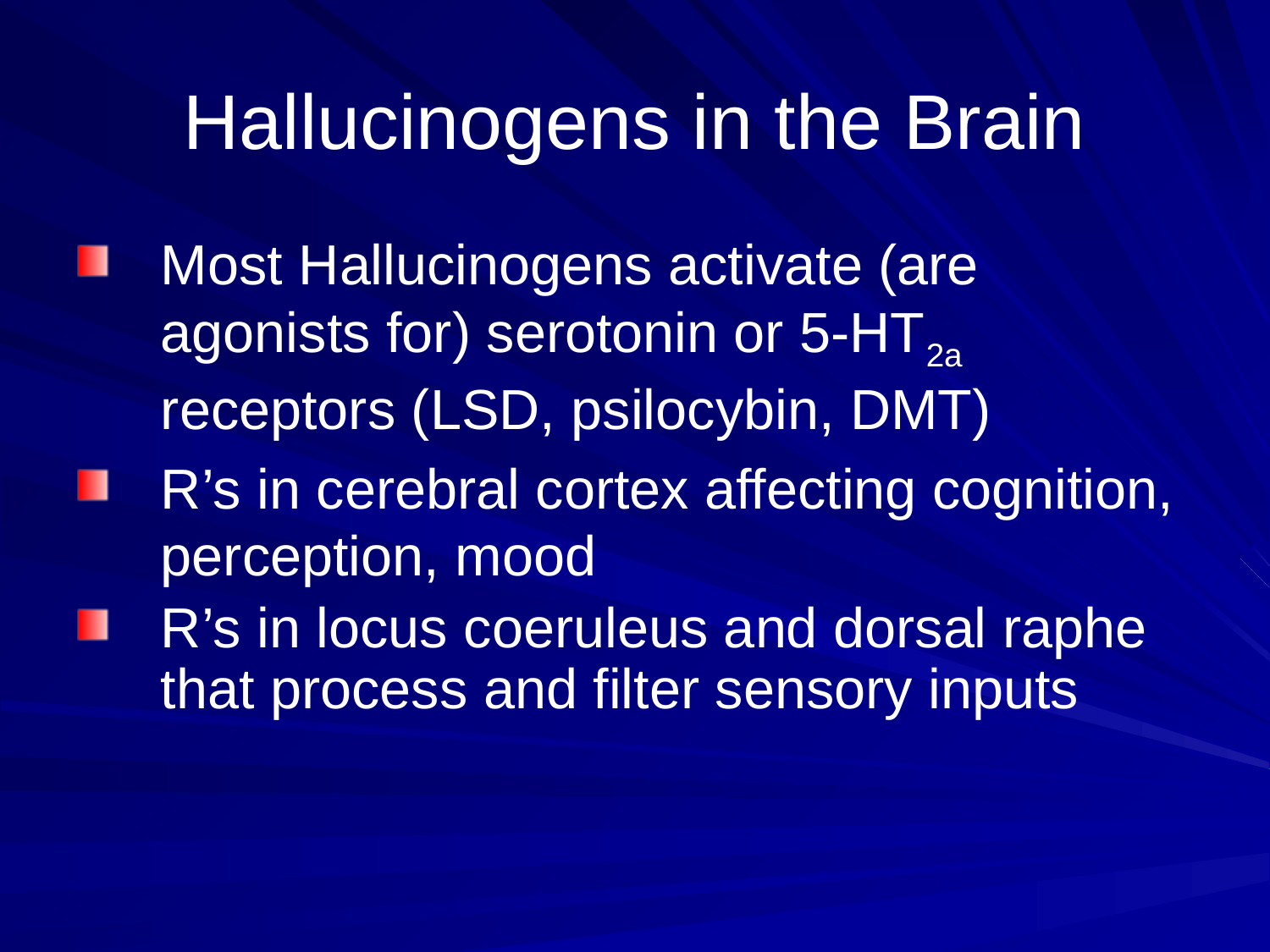

# Hallucinogens in the Brain
Most Hallucinogens activate (are agonists for) serotonin or 5-HT2a receptors (LSD, psilocybin, DMT)
R’s in cerebral cortex affecting cognition, perception, mood
R’s in locus coeruleus and dorsal raphe that process and filter sensory inputs